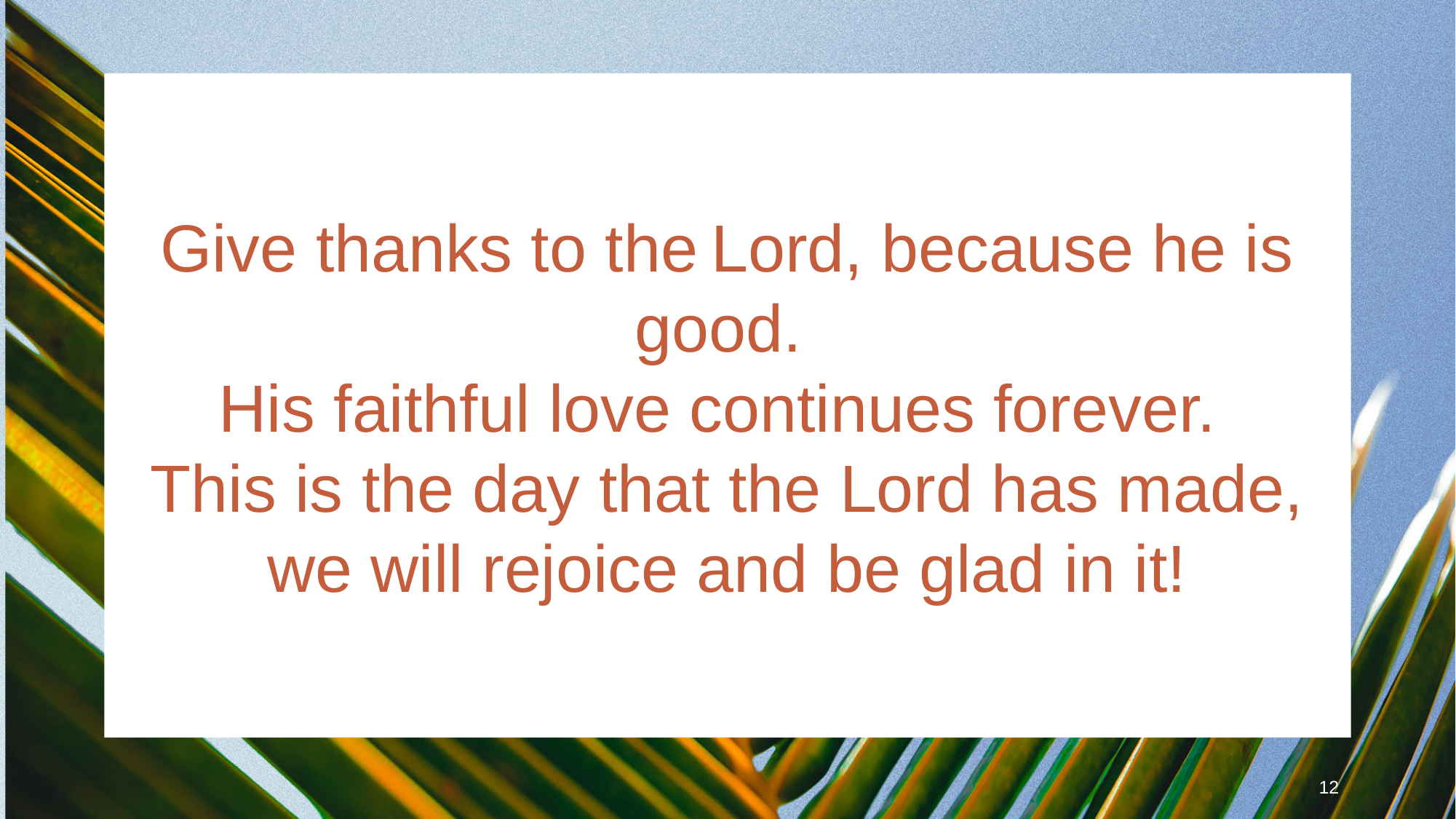

Give thanks to the Lord, because he is good.
His faithful love continues forever.
This is the day that the Lord has made, we will rejoice and be glad in it!
12